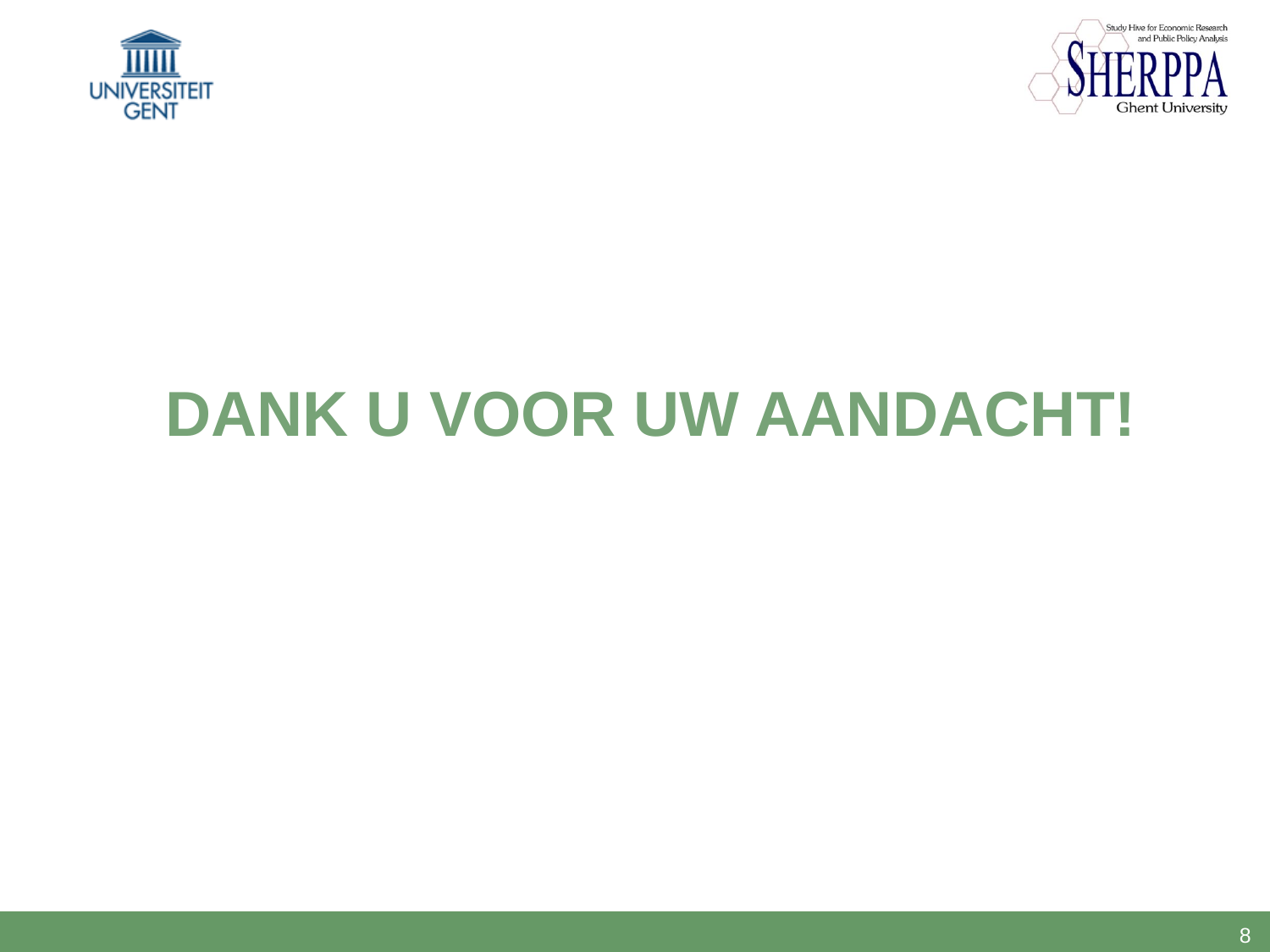

# DANK U VOOR UW AANDACHT!

 8